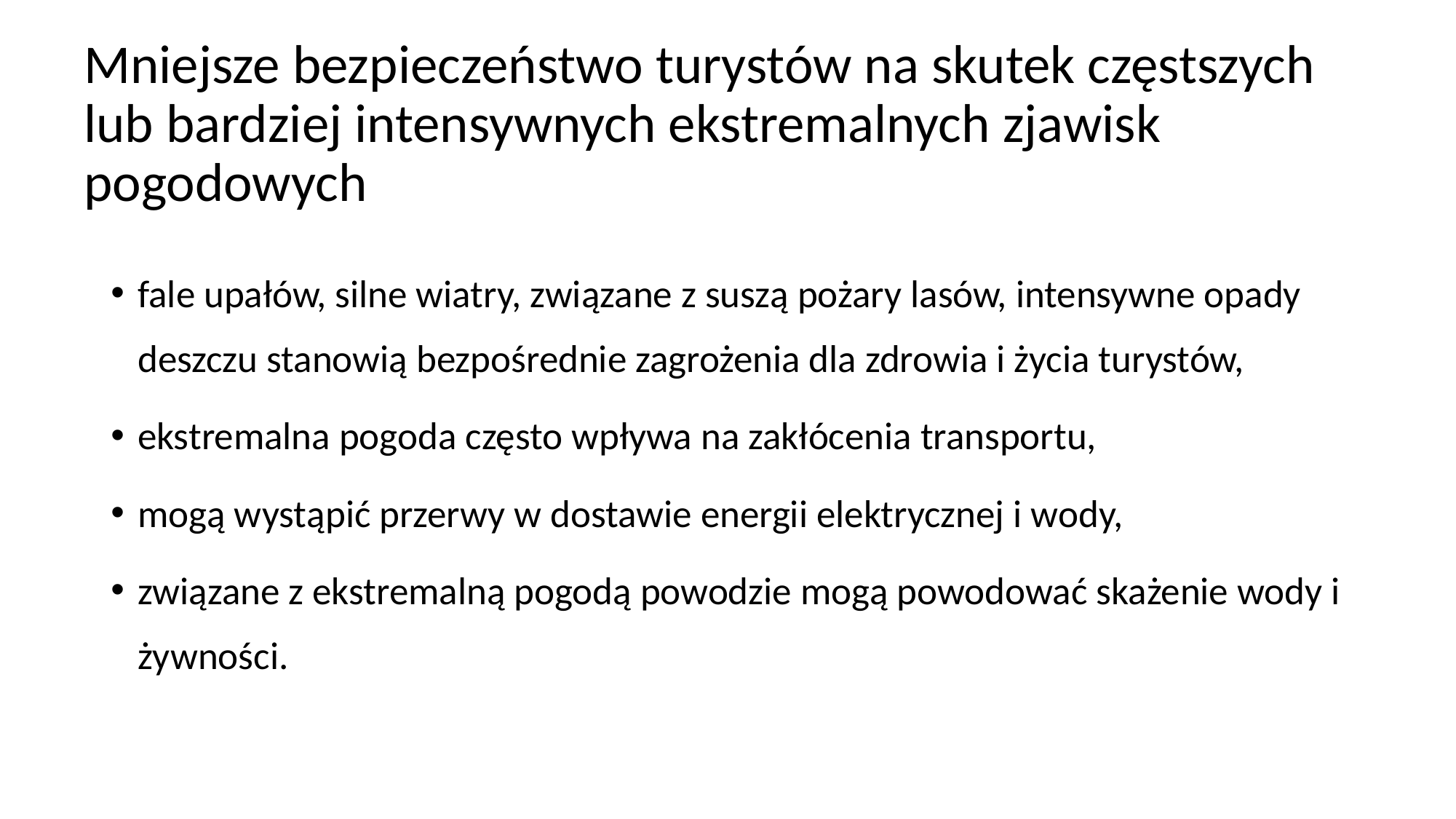

# Mniejsze bezpieczeństwo turystów na skutek częstszych lub bardziej intensywnych ekstremalnych zjawisk pogodowych
fale upałów, silne wiatry, związane z suszą pożary lasów, intensywne opady deszczu stanowią bezpośrednie zagrożenia dla zdrowia i życia turystów,
ekstremalna pogoda często wpływa na zakłócenia transportu,
mogą wystąpić przerwy w dostawie energii elektrycznej i wody,
związane z ekstremalną pogodą powodzie mogą powodować skażenie wody i żywności.